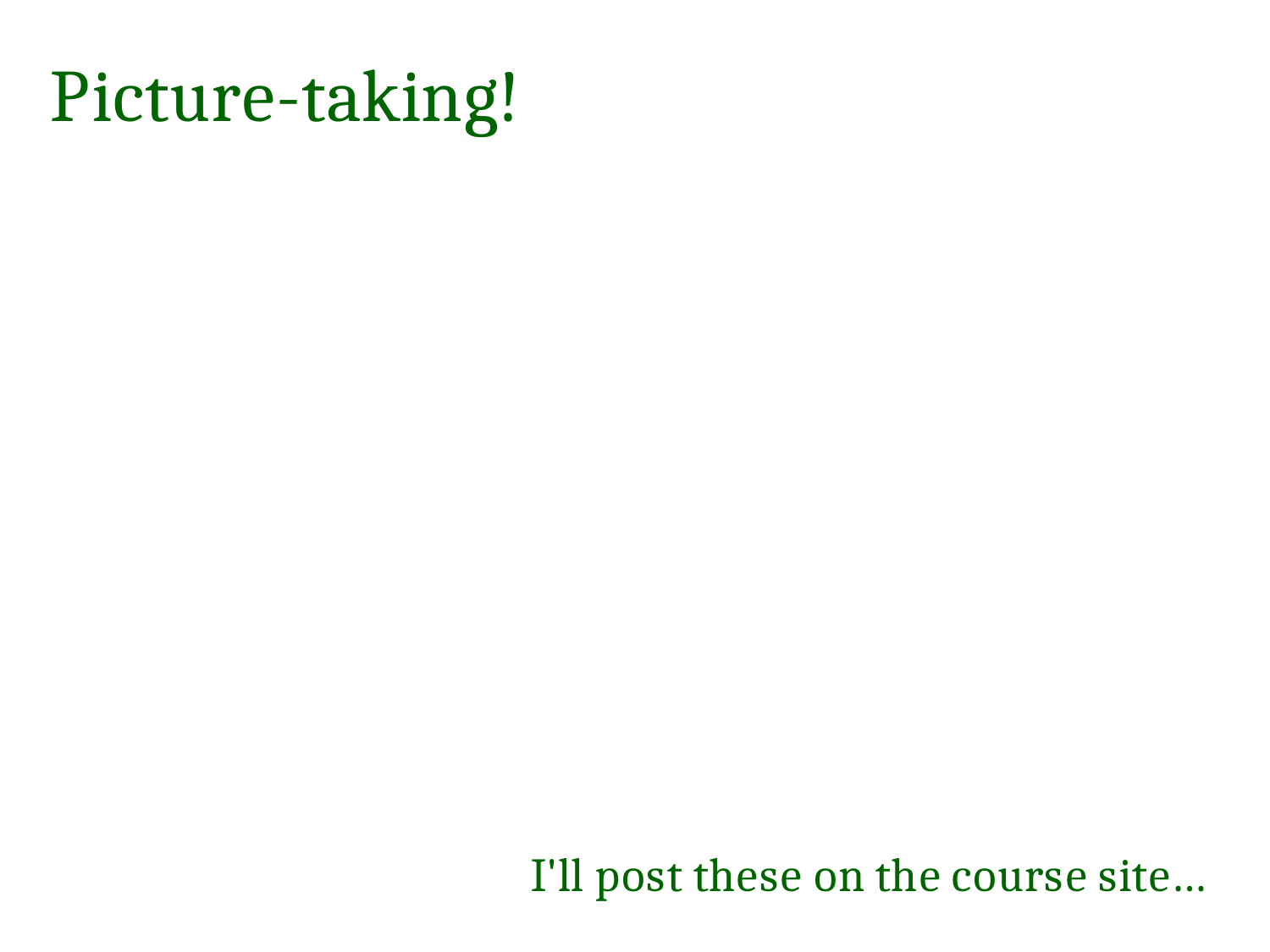

Picture-taking!
I'll post these on the course site…